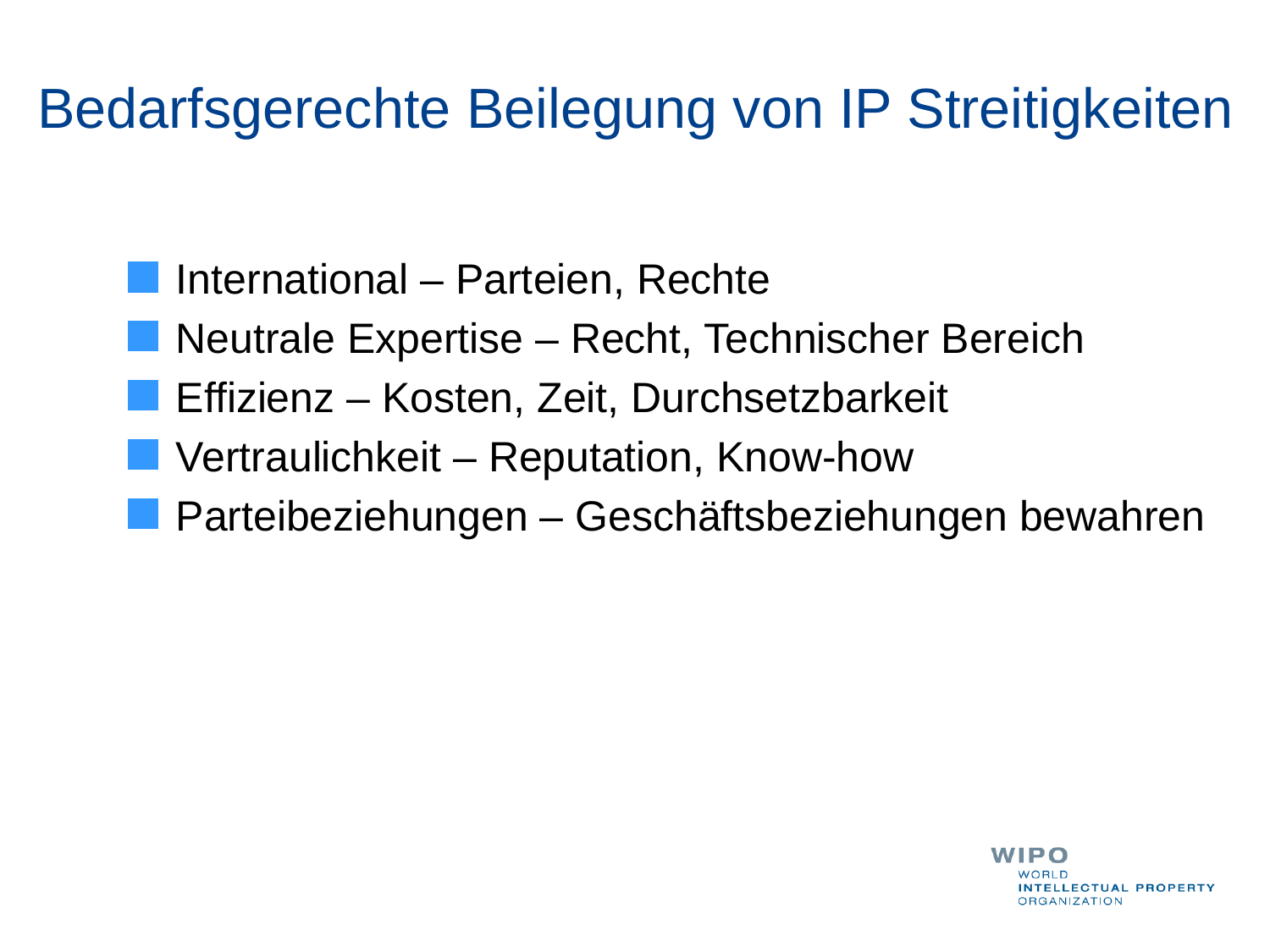

Bedarfsgerechte Beilegung von IP Streitigkeiten

International – Parteien, Rechte
Neutrale Expertise – Recht, Technischer Bereich
Effizienz – Kosten, Zeit, Durchsetzbarkeit
Vertraulichkeit – Reputation, Know-how
Parteibeziehungen – Geschäftsbeziehungen bewahren